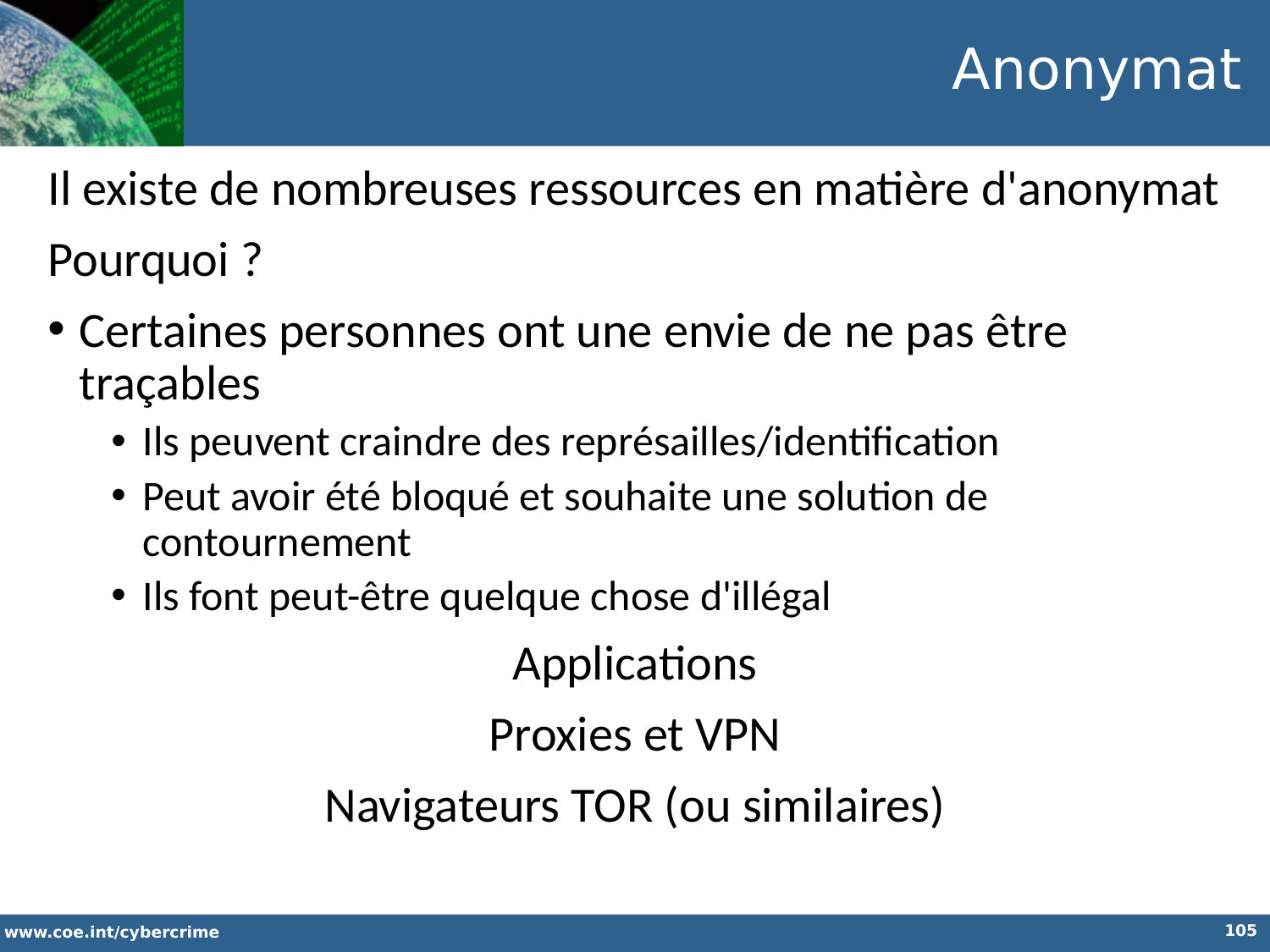

Anonymat
Il existe de nombreuses ressources en matière d'anonymat
Pourquoi ?
Certaines personnes ont une envie de ne pas être traçables
Ils peuvent craindre des représailles/identification
Peut avoir été bloqué et souhaite une solution de contournement
Ils font peut-être quelque chose d'illégal
Applications
Proxies et VPN
Navigateurs TOR (ou similaires)